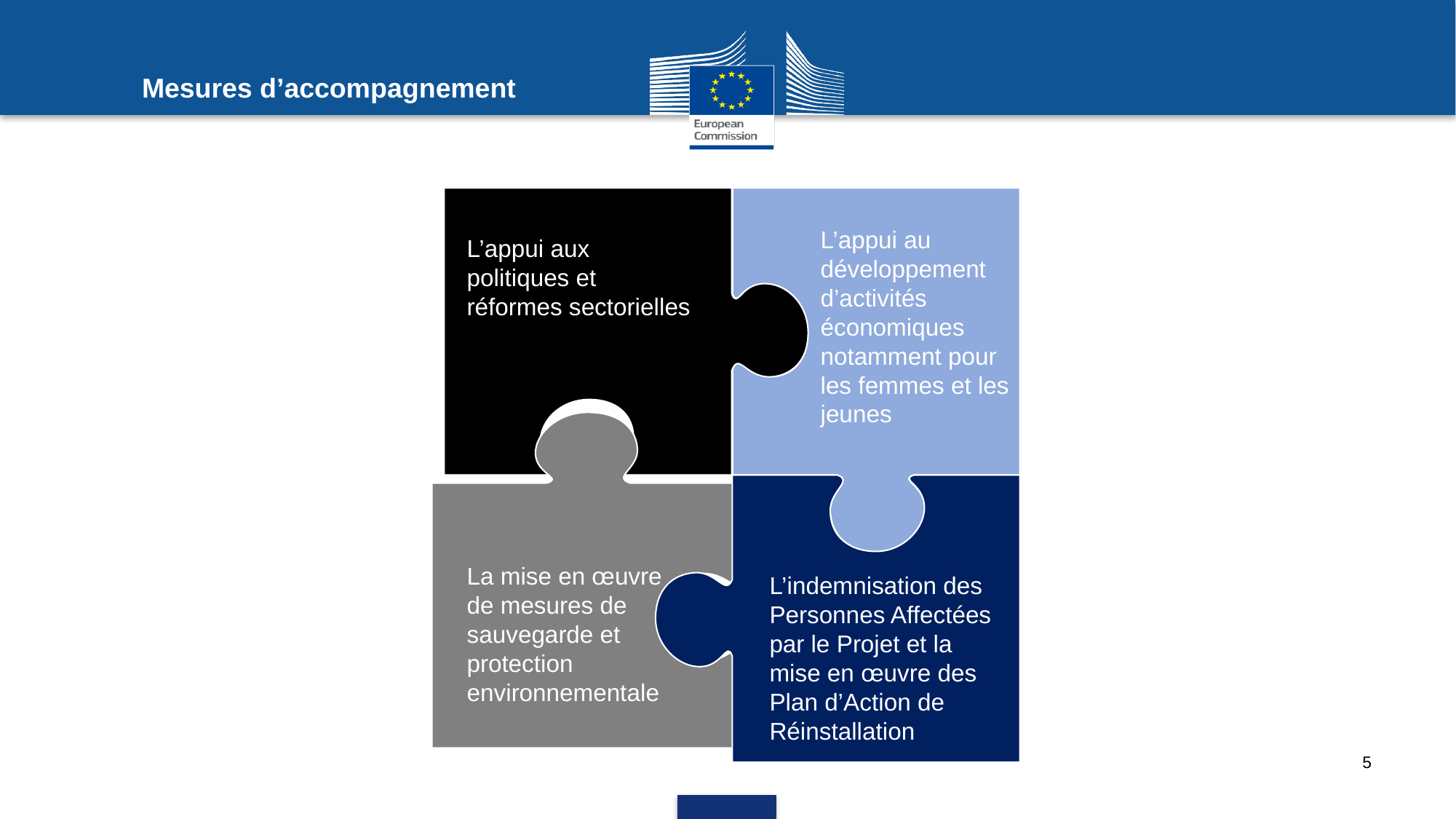

Mesures d’accompagnement

L’appui au développement d’activités économiques notamment pour les femmes et les jeunes
L’appui aux politiques et réformes sectorielles
La mise en œuvre de mesures de sauvegarde et protection environnementale
L’indemnisation des Personnes Affectées par le Projet et la mise en œuvre des Plan d’Action de Réinstallation
5